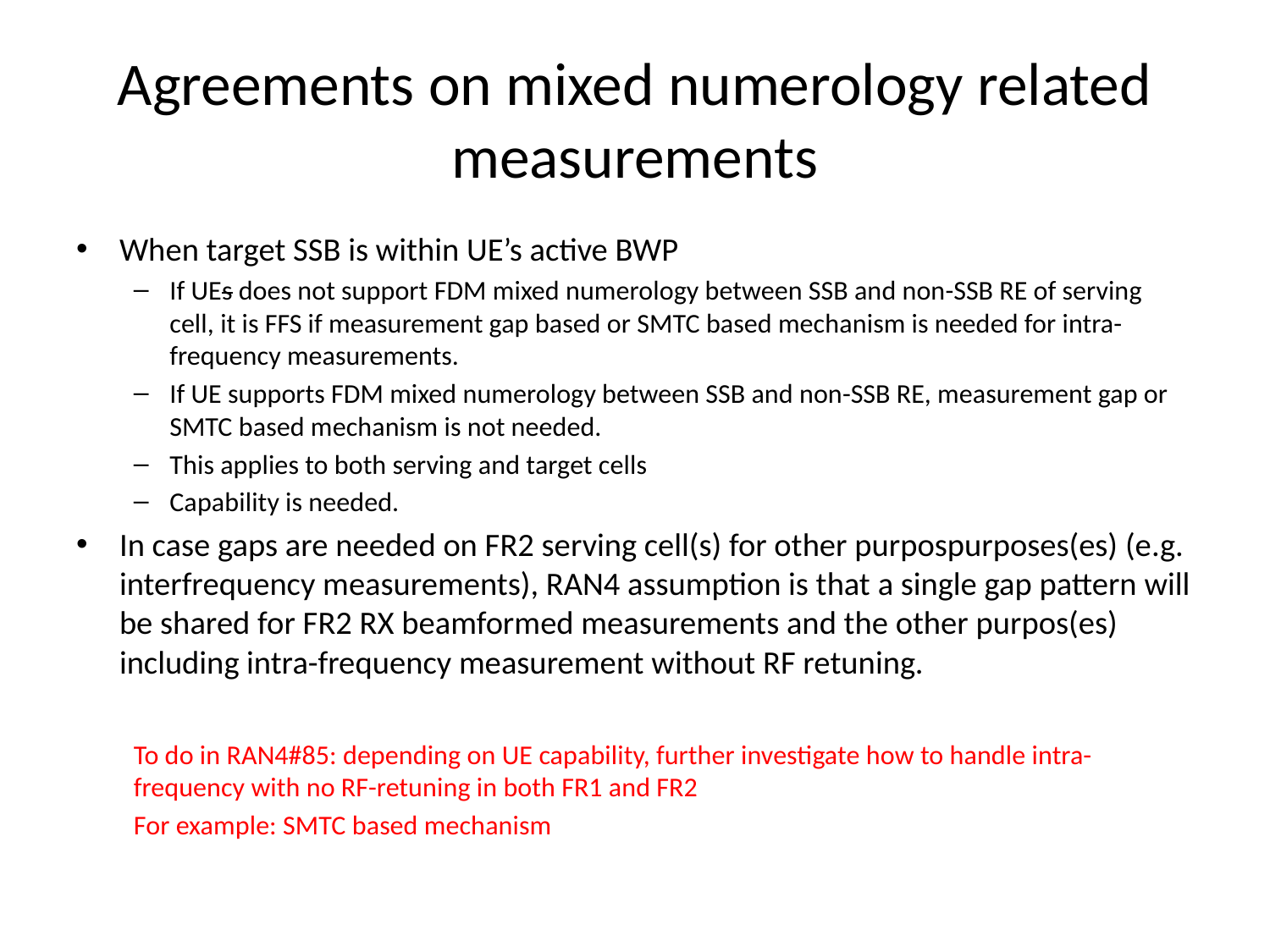

# Agreements on mixed numerology related measurements
When target SSB is within UE’s active BWP
If UEs does not support FDM mixed numerology between SSB and non-SSB RE of serving cell, it is FFS if measurement gap based or SMTC based mechanism is needed for intra-frequency measurements.
If UE supports FDM mixed numerology between SSB and non-SSB RE, measurement gap or SMTC based mechanism is not needed.
This applies to both serving and target cells
Capability is needed.
In case gaps are needed on FR2 serving cell(s) for other purpospurposes(es) (e.g. interfrequency measurements), RAN4 assumption is that a single gap pattern will be shared for FR2 RX beamformed measurements and the other purpos(es) including intra-frequency measurement without RF retuning.

To do in RAN4#85: depending on UE capability, further investigate how to handle intra-frequency with no RF-retuning in both FR1 and FR2
For example: SMTC based mechanism